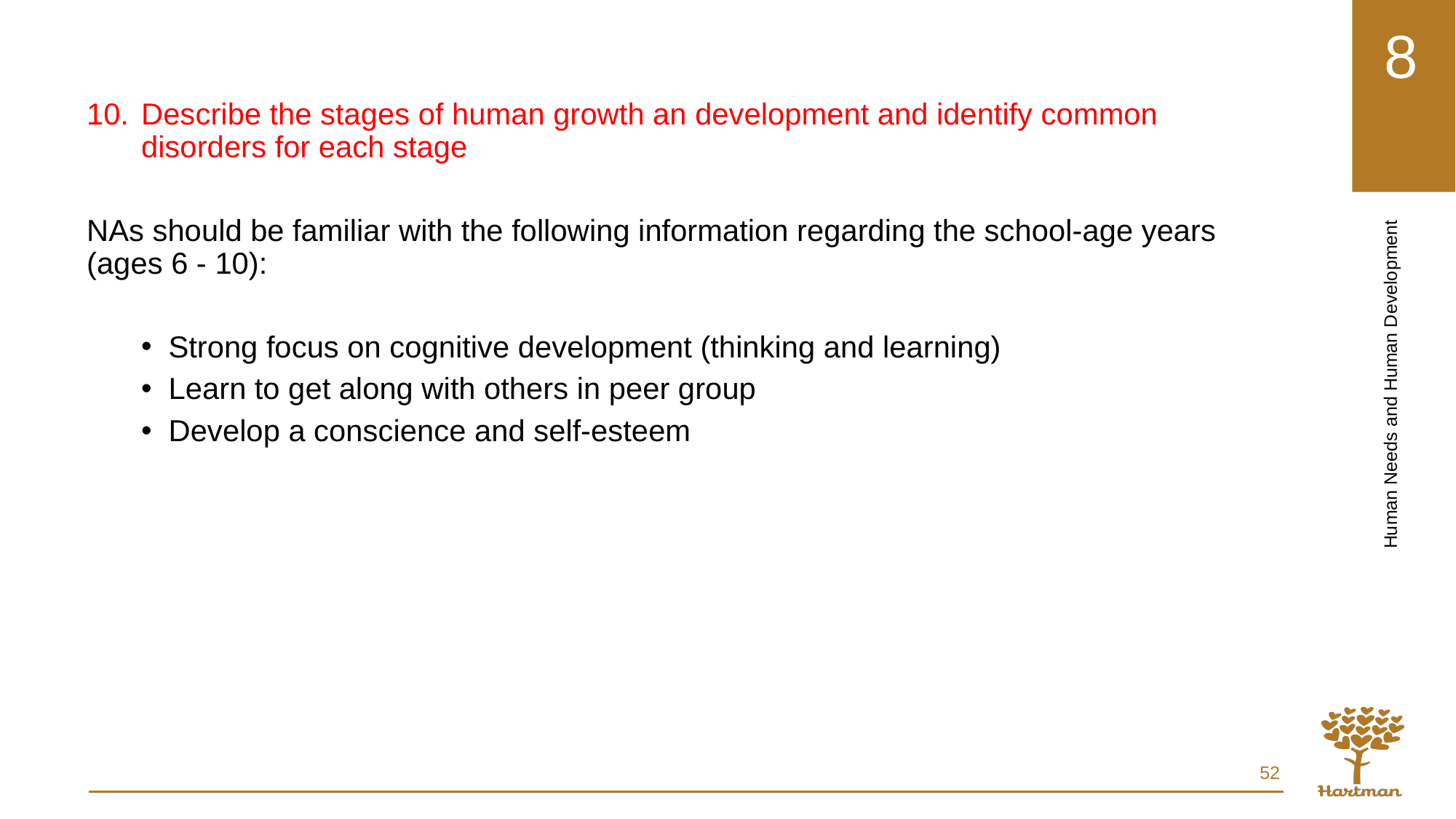

Describe the stages of human growth an development and identify common disorders for each stage

NAs should be familiar with the following information regarding the school-age years (ages 6 - 10):

Strong focus on cognitive development (thinking and learning)
Learn to get along with others in peer group
Develop a conscience and self-esteem

52